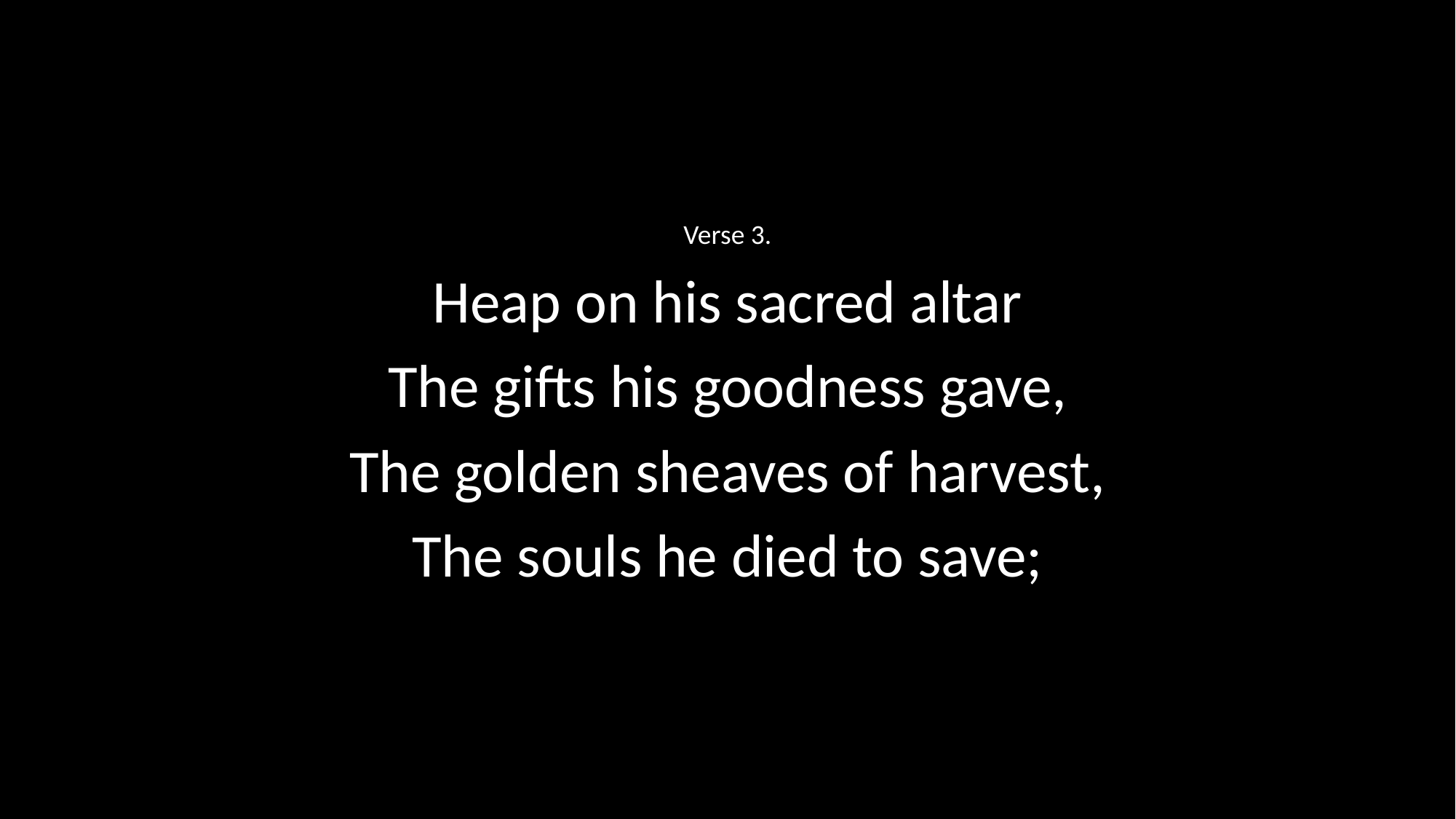

Verse 3.
Heap on his sacred altar
The gifts his goodness gave,
The golden sheaves of harvest,
The souls he died to save;